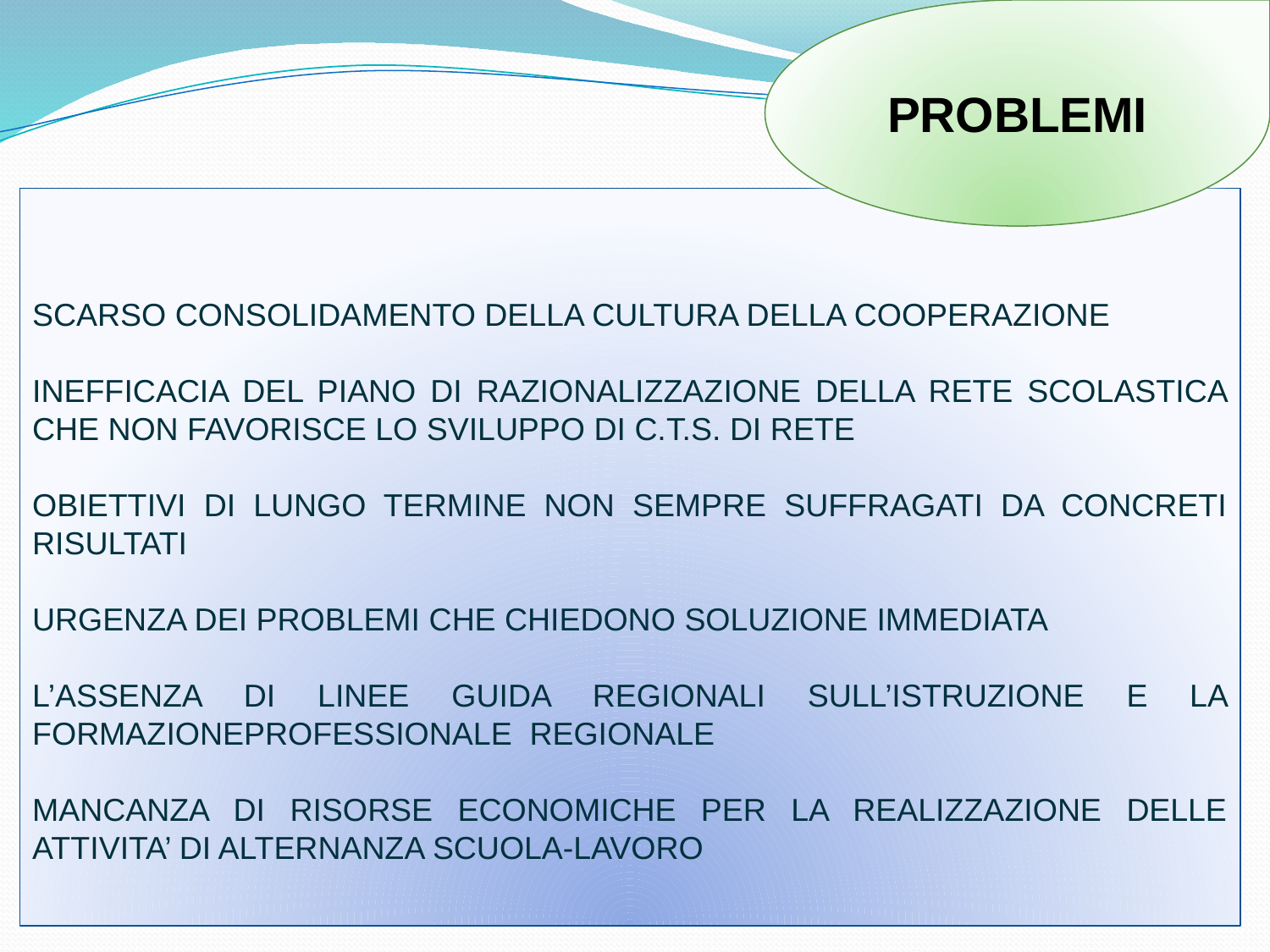

PROBLEMI

SCARSO CONSOLIDAMENTO DELLA CULTURA DELLA COOPERAZIONE

INEFFICACIA DEL PIANO DI RAZIONALIZZAZIONE DELLA RETE SCOLASTICA CHE NON FAVORISCE LO SVILUPPO DI C.T.S. DI RETE

OBIETTIVI DI LUNGO TERMINE NON SEMPRE SUFFRAGATI DA CONCRETI RISULTATI

URGENZA DEI PROBLEMI CHE CHIEDONO SOLUZIONE IMMEDIATA

L’ASSENZA DI LINEE GUIDA REGIONALI SULL’ISTRUZIONE E LA FORMAZIONEPROFESSIONALE  REGIONALE

MANCANZA DI RISORSE ECONOMICHE PER LA REALIZZAZIONE DELLE ATTIVITA’ DI ALTERNANZA SCUOLA-LAVORO